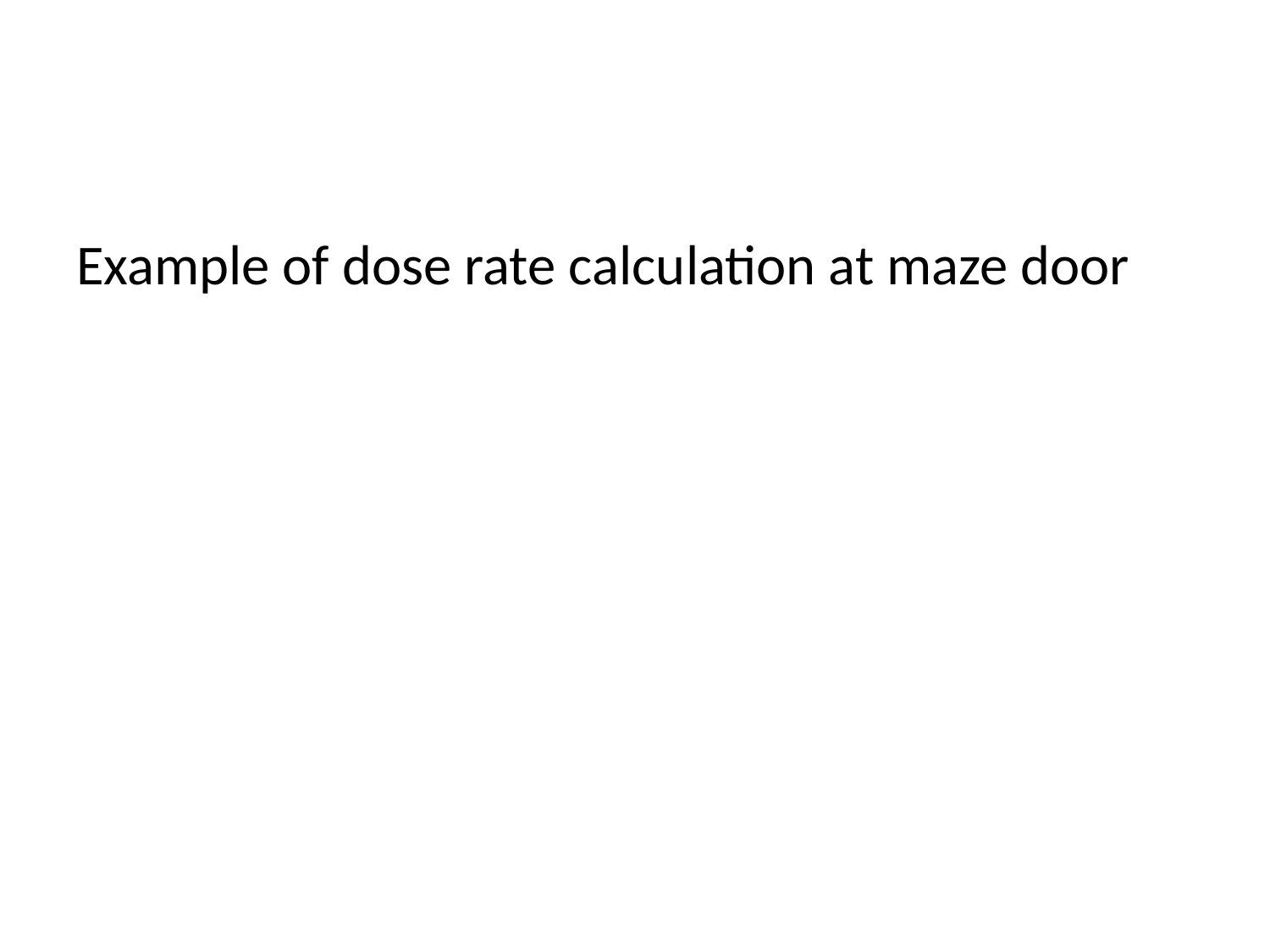

Example of dose rate calculation at maze door